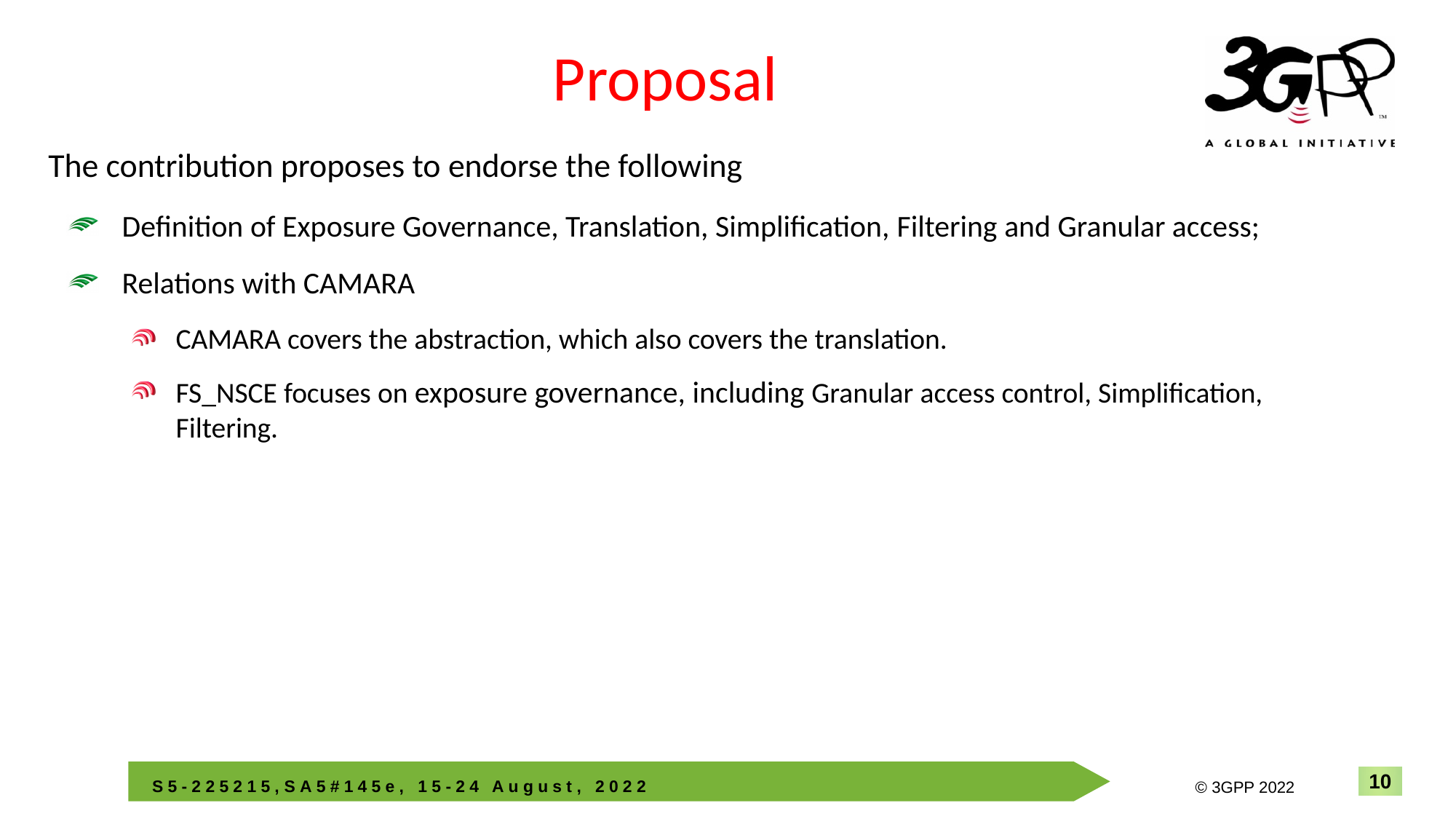

# Proposal
The contribution proposes to endorse the following
Definition of Exposure Governance, Translation, Simplification, Filtering and Granular access;

Relations with CAMARA
CAMARA covers the abstraction, which also covers the translation.
FS_NSCE focuses on exposure governance, including Granular access control, Simplification, Filtering.